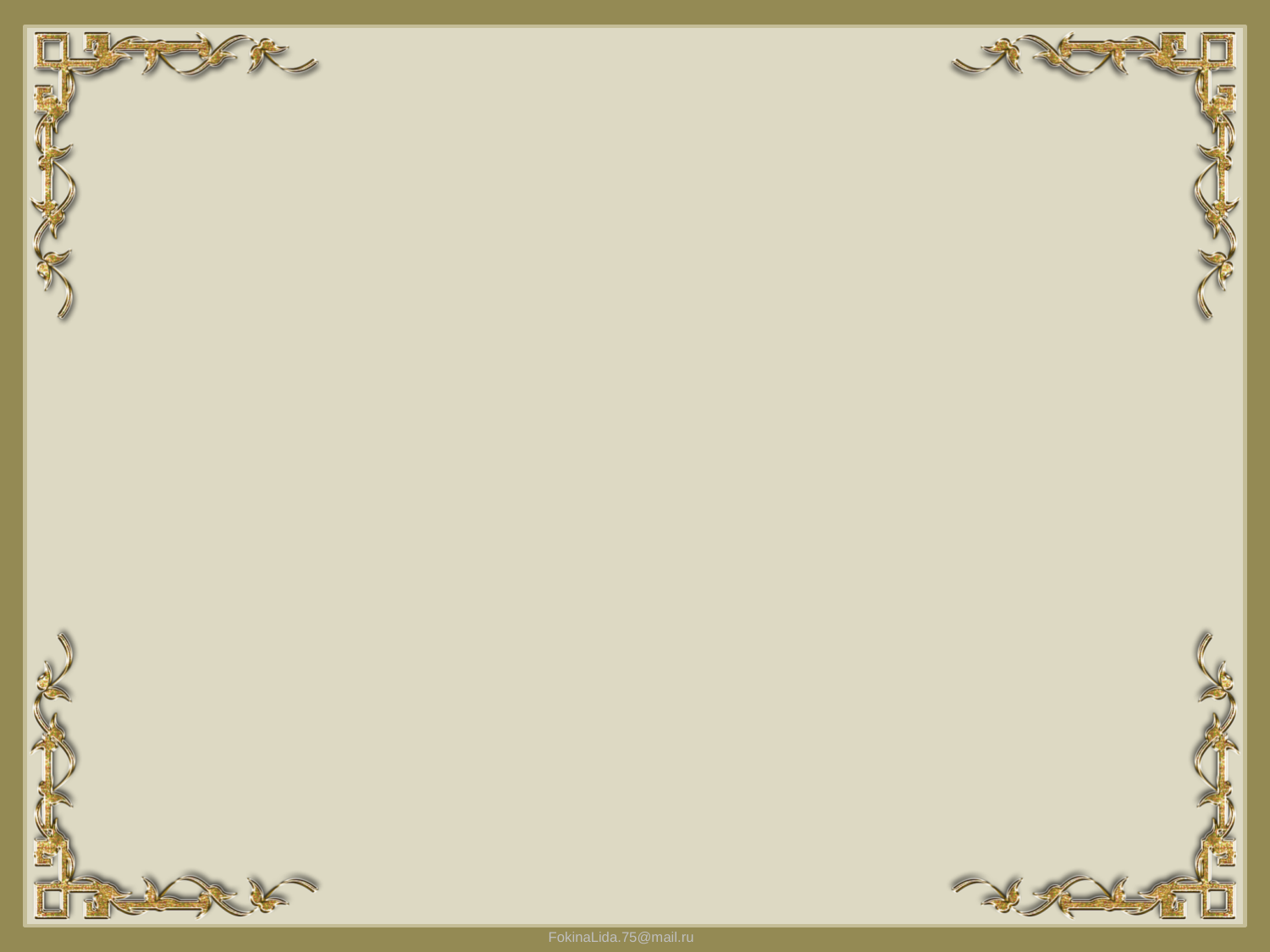

Горбун
Благородный
 умный лоб
Гордый
и печальный взор
Одиночество